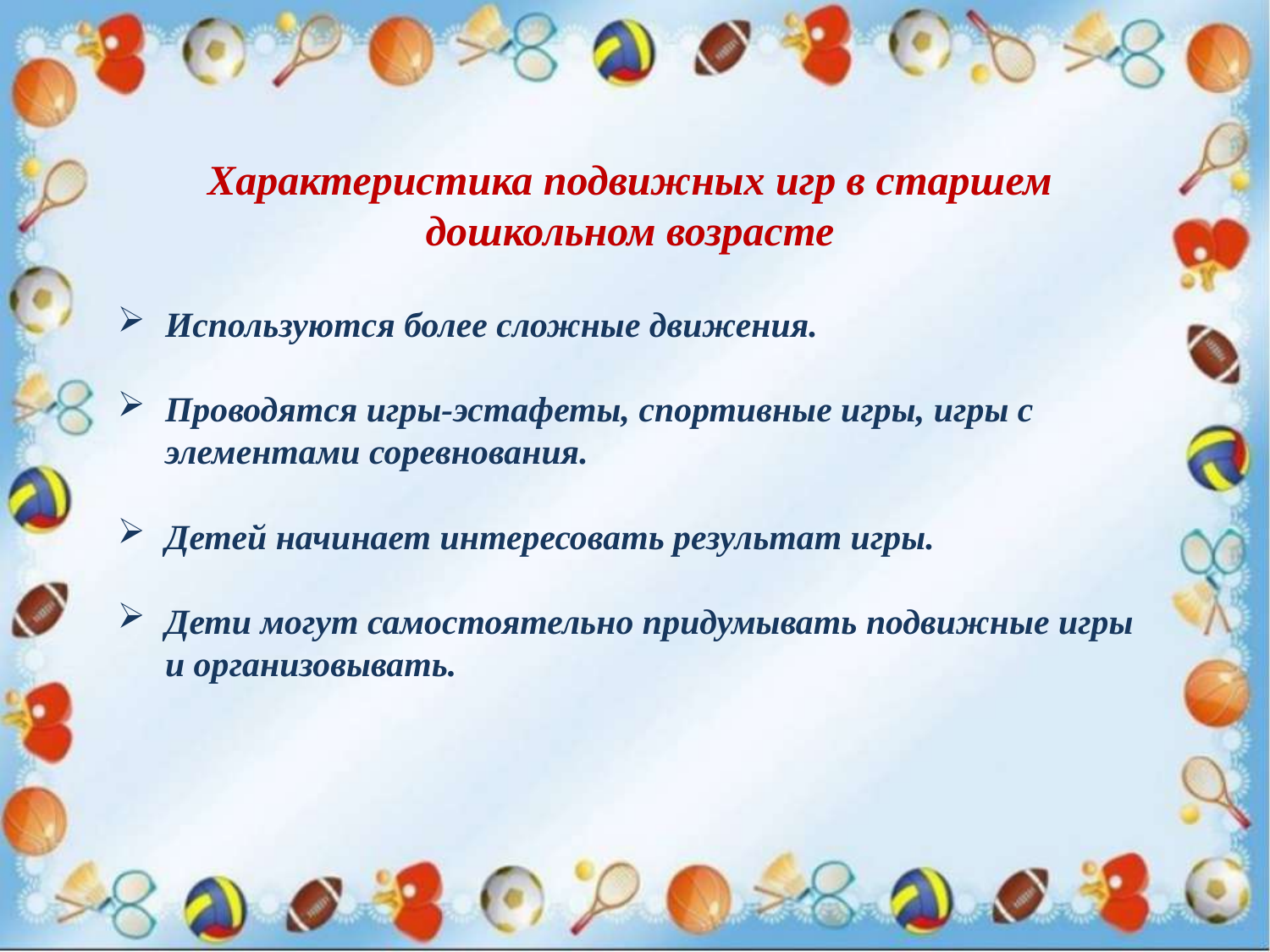

Характеристика подвижных игр в старшем дошкольном возрасте
Используются более сложные движения.

Проводятся игры-эстафеты, спортивные игры, игры с элементами соревнования.

Детей начинает интересовать результат игры.

Дети могут самостоятельно придумывать подвижные игры и организовывать.